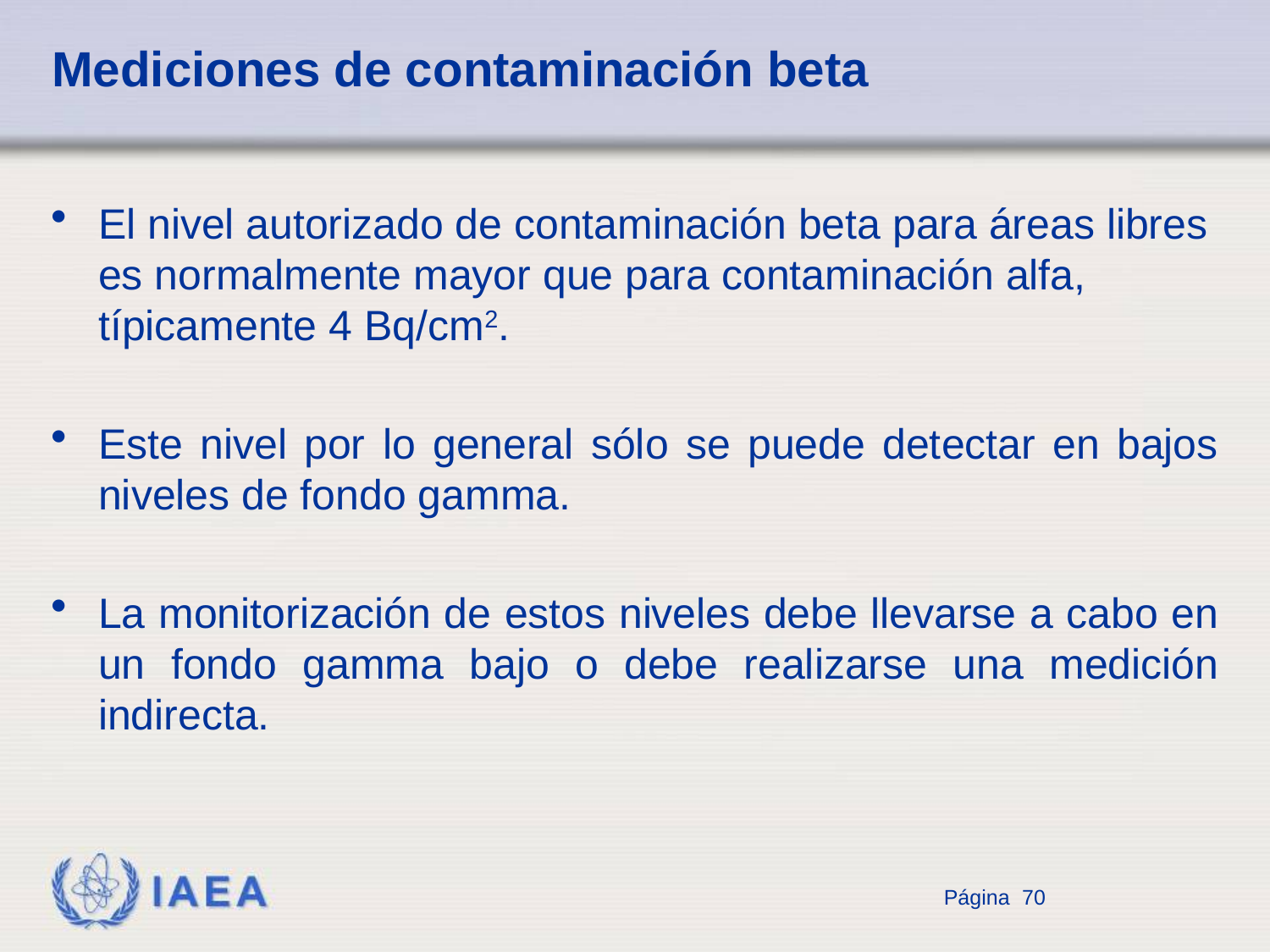

# Mediciones de contaminación beta
El nivel autorizado de contaminación beta para áreas libres es normalmente mayor que para contaminación alfa, típicamente 4 Bq/cm2.

Este nivel por lo general sólo se puede detectar en bajos niveles de fondo gamma.

La monitorización de estos niveles debe llevarse a cabo en un fondo gamma bajo o debe realizarse una medición indirecta.